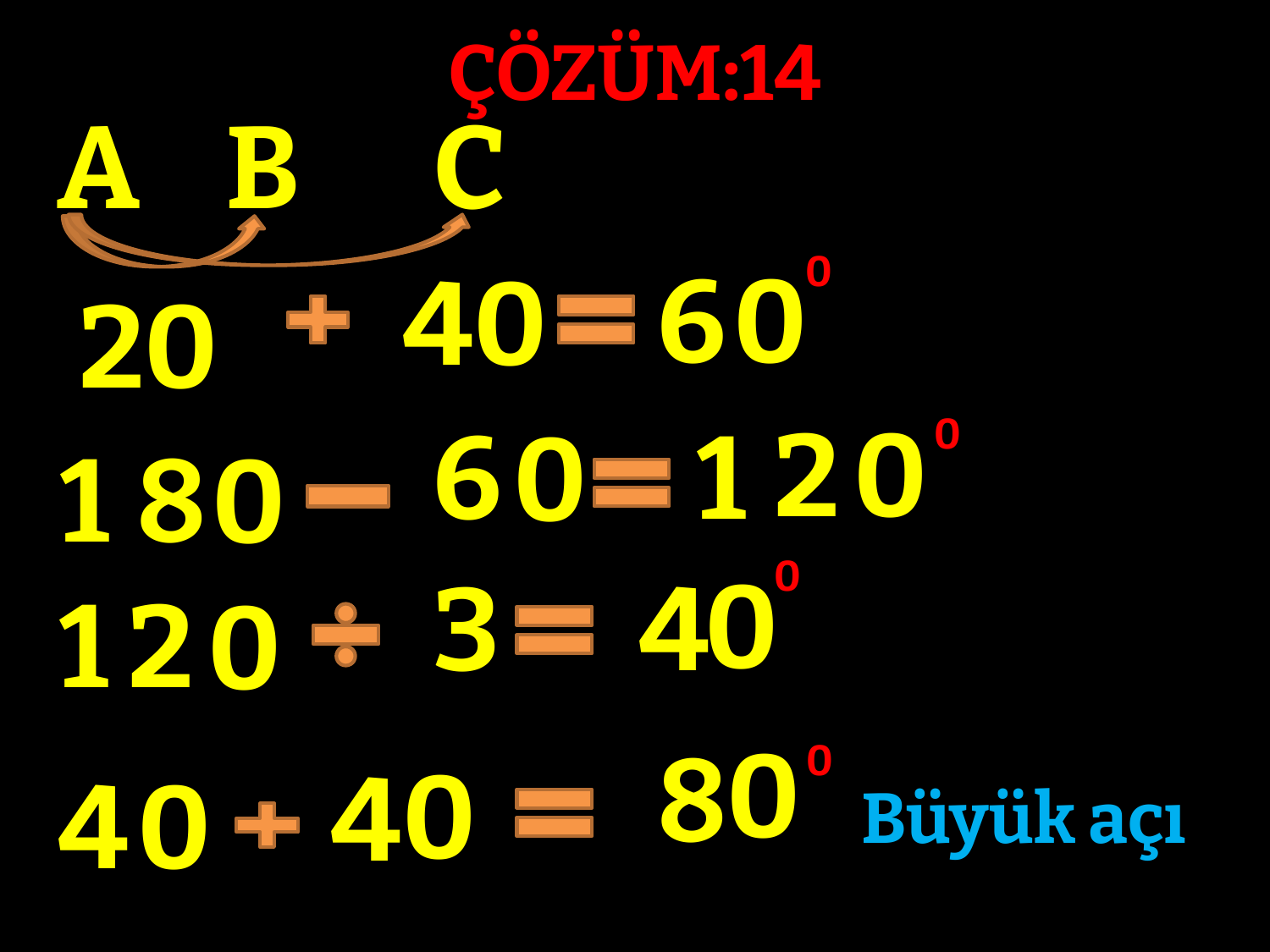

ÇÖZÜM:14
A
B
C

0
6
0
40
20

#
2
0
1
6
0
0
1
8
0

0
0
3
4
2
1
0

0
8
0
0
4
4
0
Büyük açı